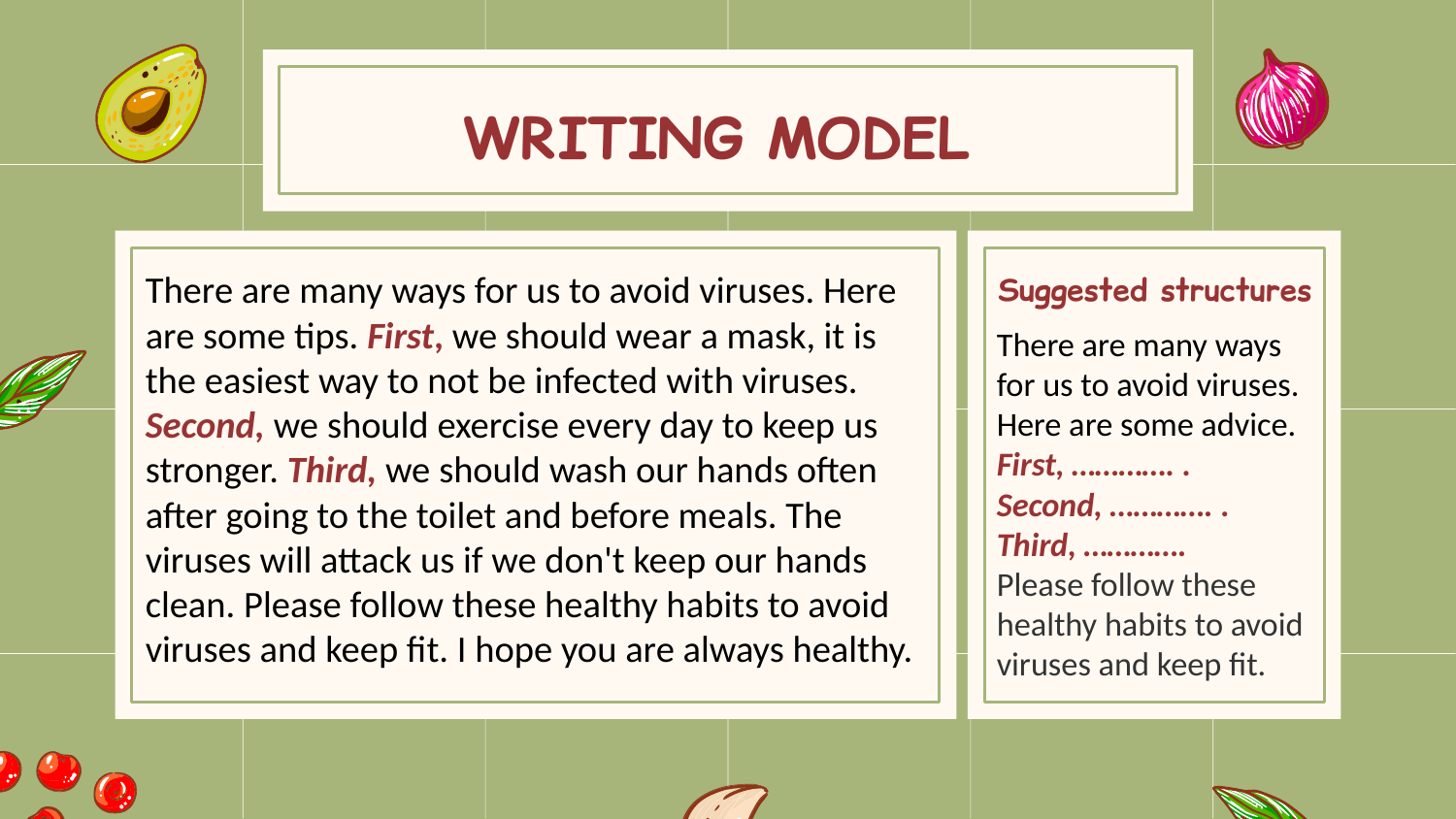

WRITING MODEL

Suggested structures
There are many ways for us to avoid viruses. Here are some tips. First, we should wear a mask, it is the easiest way to not be infected with viruses. Second, we should exercise every day to keep us stronger. Third, we should wash our hands often after going to the toilet and before meals. The viruses will attack us if we don't keep our hands clean. Please follow these healthy habits to avoid viruses and keep fit. I hope you are always healthy.
There are many ways for us to avoid viruses. Here are some advice.
First, …………. .
Second, …………. . Third, ………….
Please follow these healthy habits to avoid viruses and keep fit.